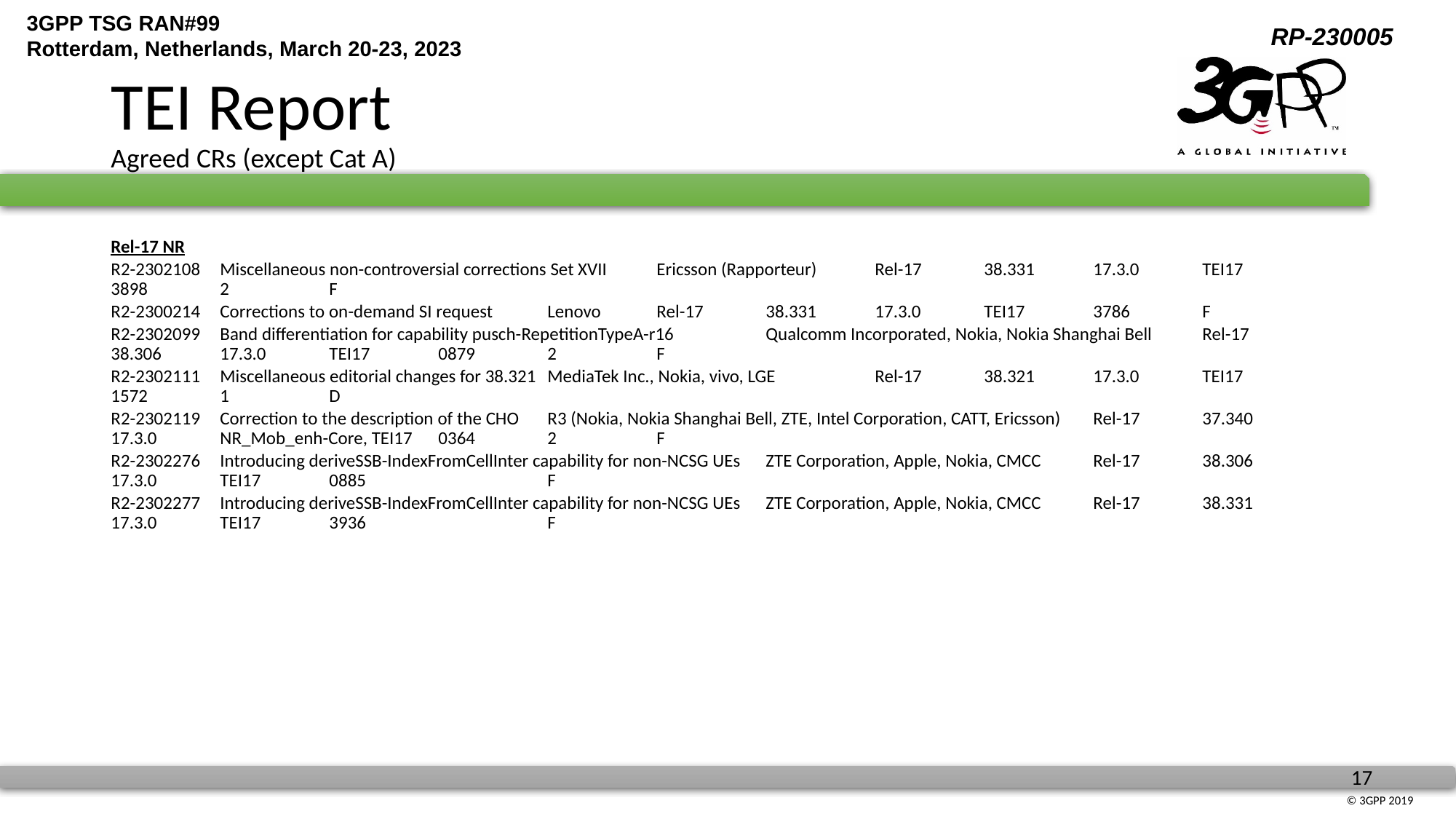

# TEI Report Agreed CRs (except Cat A)
Rel-17 NR
R2-2302108	Miscellaneous non-controversial corrections Set XVII	Ericsson (Rapporteur)	Rel-17	38.331	17.3.0	TEI17	3898	2	F
R2-2300214	Corrections to on-demand SI request	Lenovo	Rel-17	38.331	17.3.0	TEI17	3786	F
R2-2302099	Band differentiation for capability pusch-RepetitionTypeA-r16	Qualcomm Incorporated, Nokia, Nokia Shanghai Bell	Rel-17	38.306	17.3.0	TEI17	0879	2	F
R2-2302111	Miscellaneous editorial changes for 38.321	MediaTek Inc., Nokia, vivo, LGE	Rel-17	38.321	17.3.0	TEI17	1572	1	D
R2-2302119	Correction to the description of the CHO	R3 (Nokia, Nokia Shanghai Bell, ZTE, Intel Corporation, CATT, Ericsson)	Rel-17	37.340	17.3.0	NR_Mob_enh-Core, TEI17	0364	2	F
R2-2302276	Introducing deriveSSB-IndexFromCellInter capability for non-NCSG UEs	ZTE Corporation, Apple, Nokia, CMCC	Rel-17	38.306	17.3.0	TEI17	0885		F
R2-2302277	Introducing deriveSSB-IndexFromCellInter capability for non-NCSG UEs	ZTE Corporation, Apple, Nokia, CMCC	Rel-17	38.331	17.3.0	TEI17	3936		F